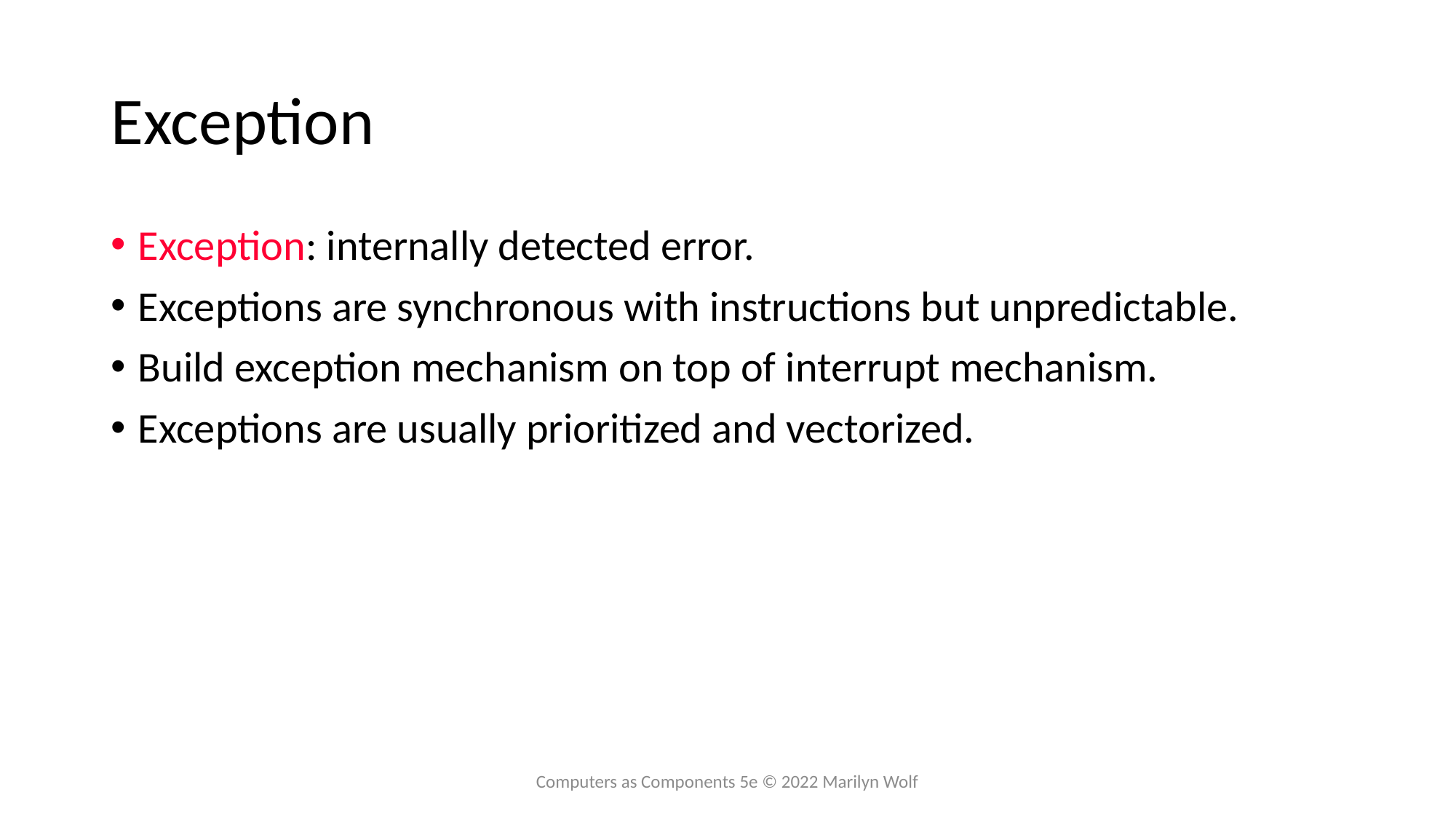

# Exception
Exception: internally detected error.
Exceptions are synchronous with instructions but unpredictable.
Build exception mechanism on top of interrupt mechanism.
Exceptions are usually prioritized and vectorized.
Computers as Components 5e © 2022 Marilyn Wolf